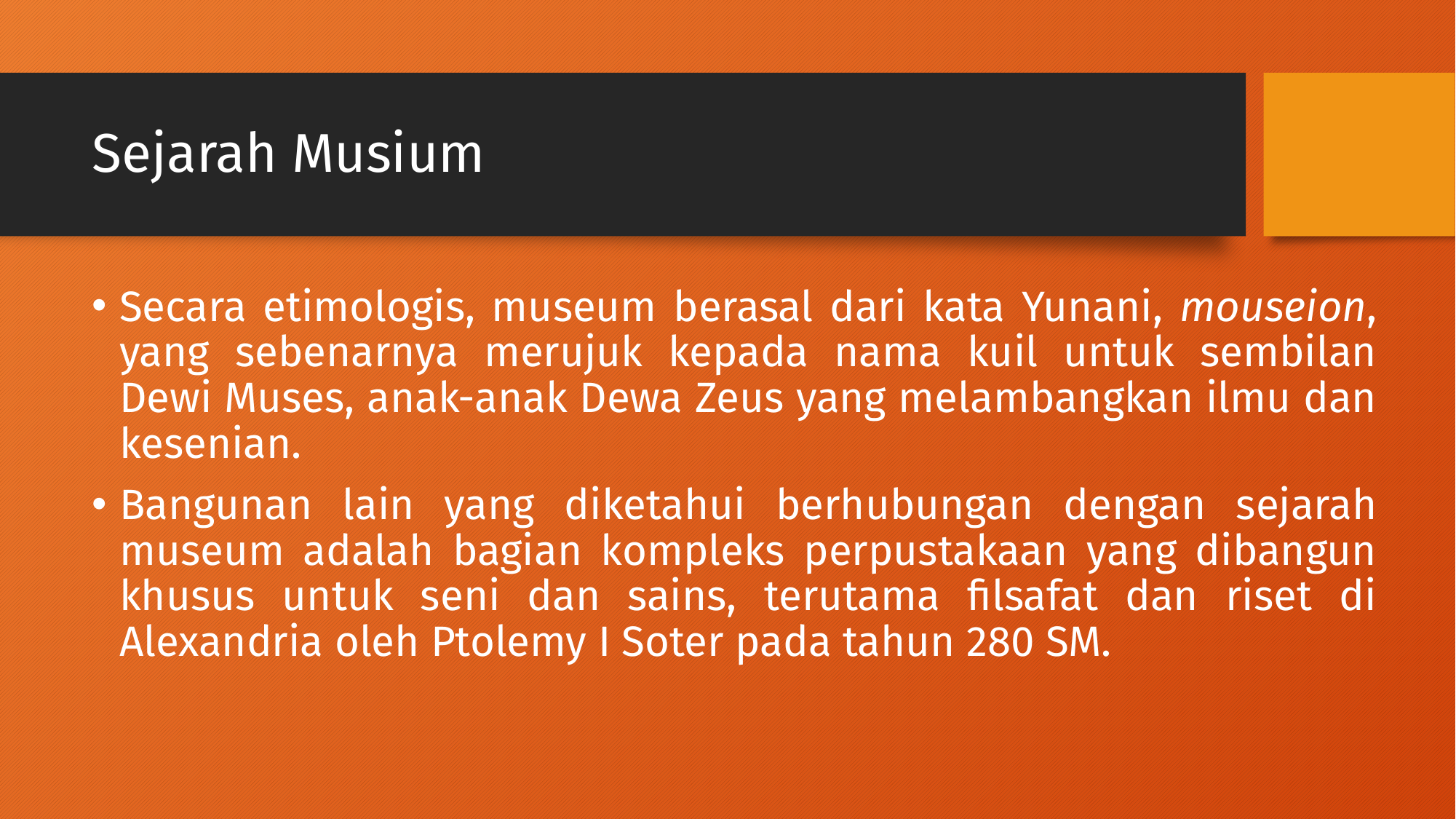

# Sejarah Musium
Secara etimologis, museum berasal dari kata Yunani, mouseion, yang sebenarnya merujuk kepada nama kuil untuk sembilan Dewi Muses, anak-anak Dewa Zeus yang melambangkan ilmu dan kesenian.
Bangunan lain yang diketahui berhubungan dengan sejarah museum adalah bagian kompleks perpustakaan yang dibangun khusus untuk seni dan sains, terutama filsafat dan riset di Alexandria oleh Ptolemy I Soter pada tahun 280 SM.